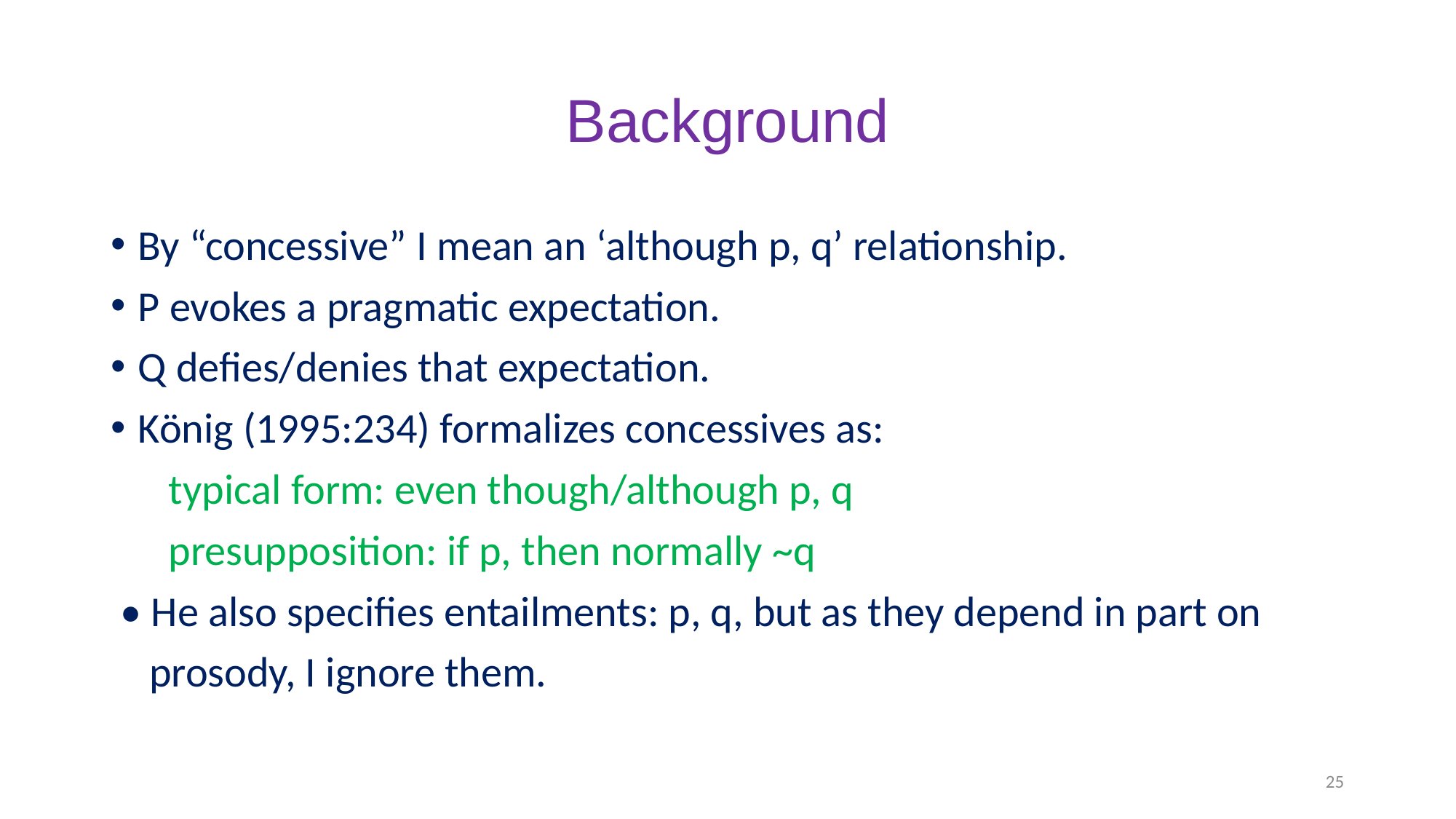

# Background
By “concessive” I mean an ‘although p, q’ relationship.
P evokes a pragmatic expectation.
Q defies/denies that expectation.
König (1995:234) formalizes concessives as:
      typical form: even though/although p, q
      presupposition: if p, then normally ~q
 • He also specifies entailments: p, q, but as they depend in part on
    prosody, I ignore them.

25